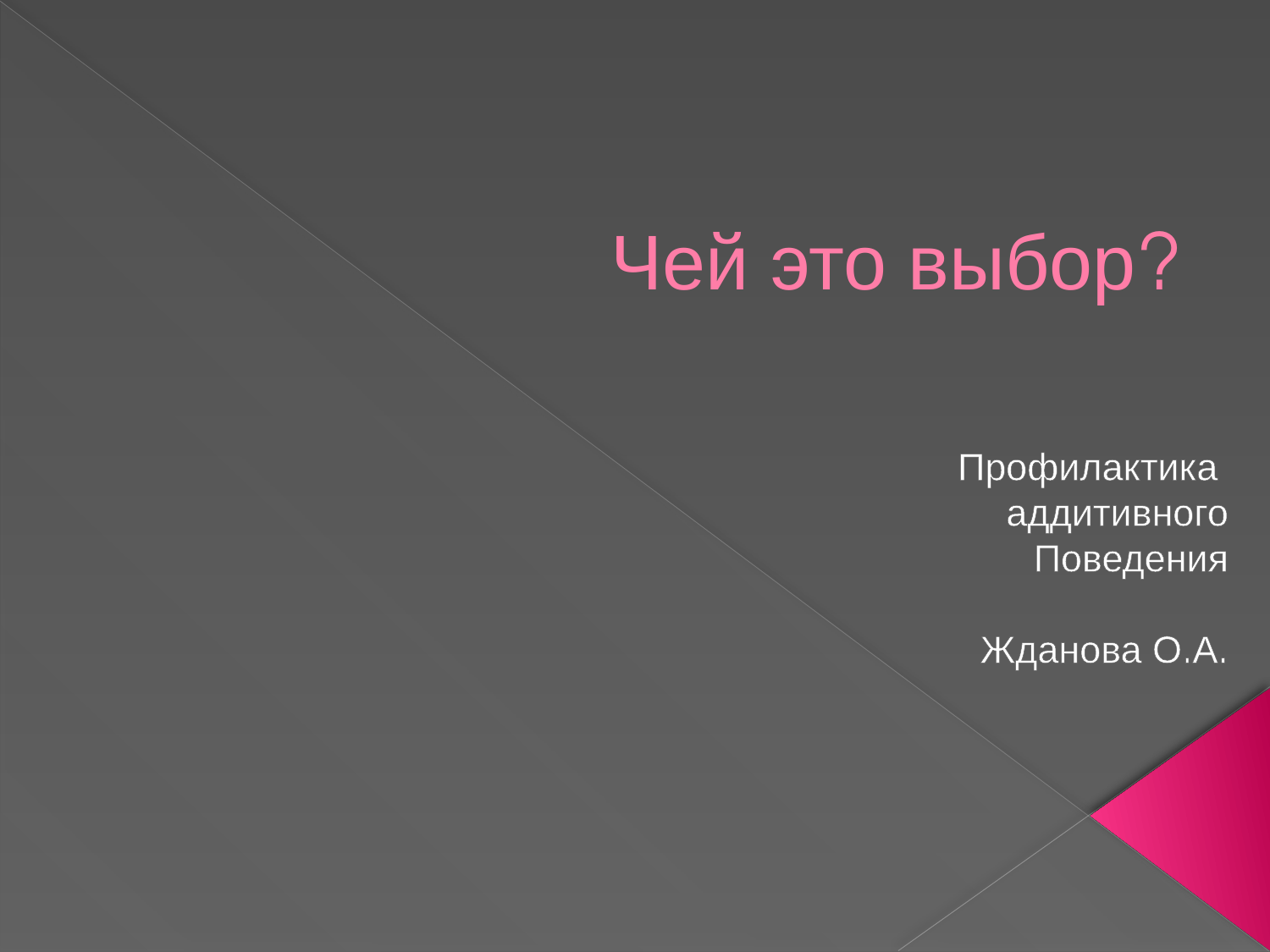

# Чей это выбор?
Профилактика
аддитивного
Поведения

Жданова О.А.